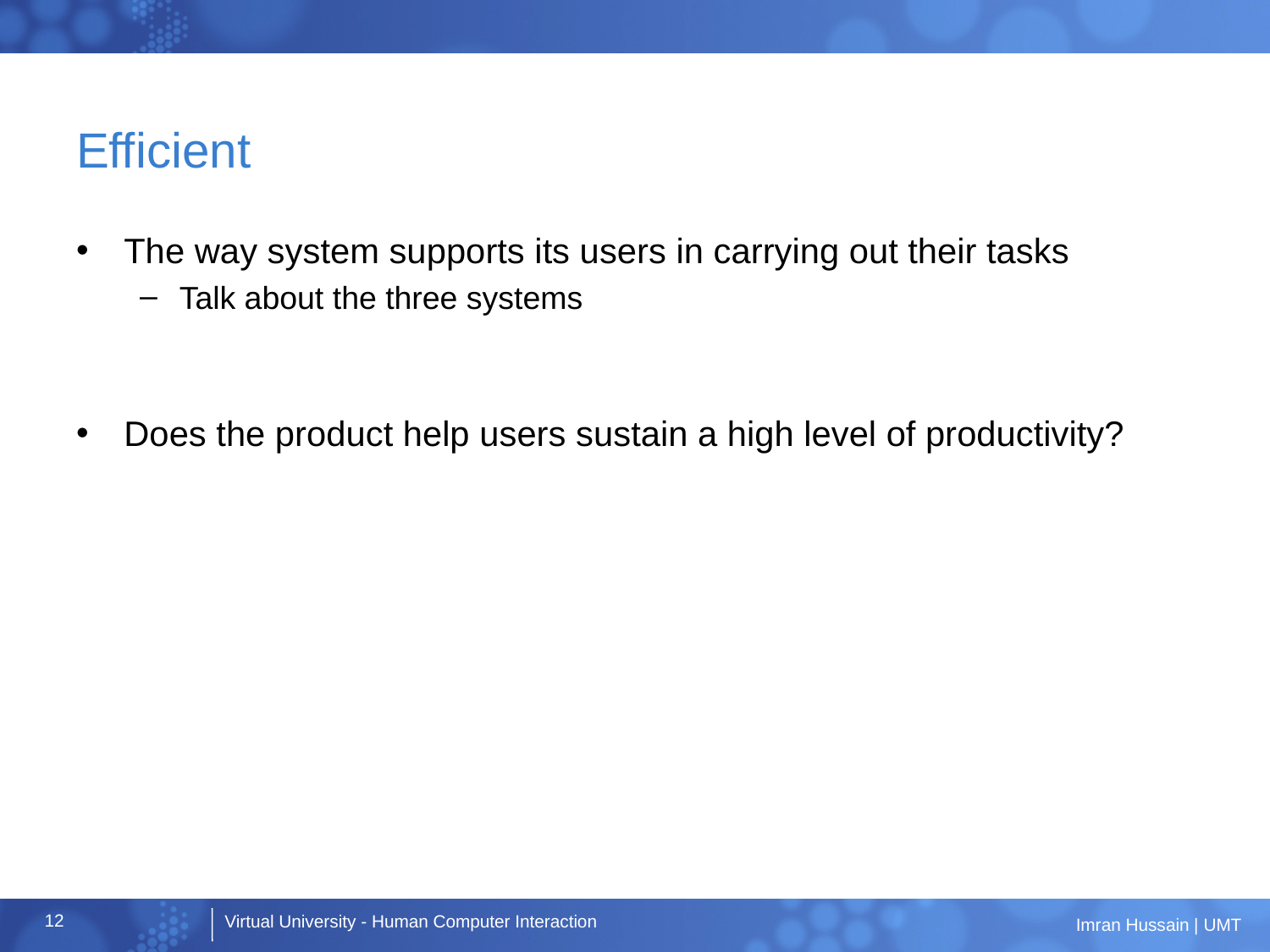

# Efficient
The way system supports its users in carrying out their tasks
Talk about the three systems

Does the product help users sustain a high level of productivity?